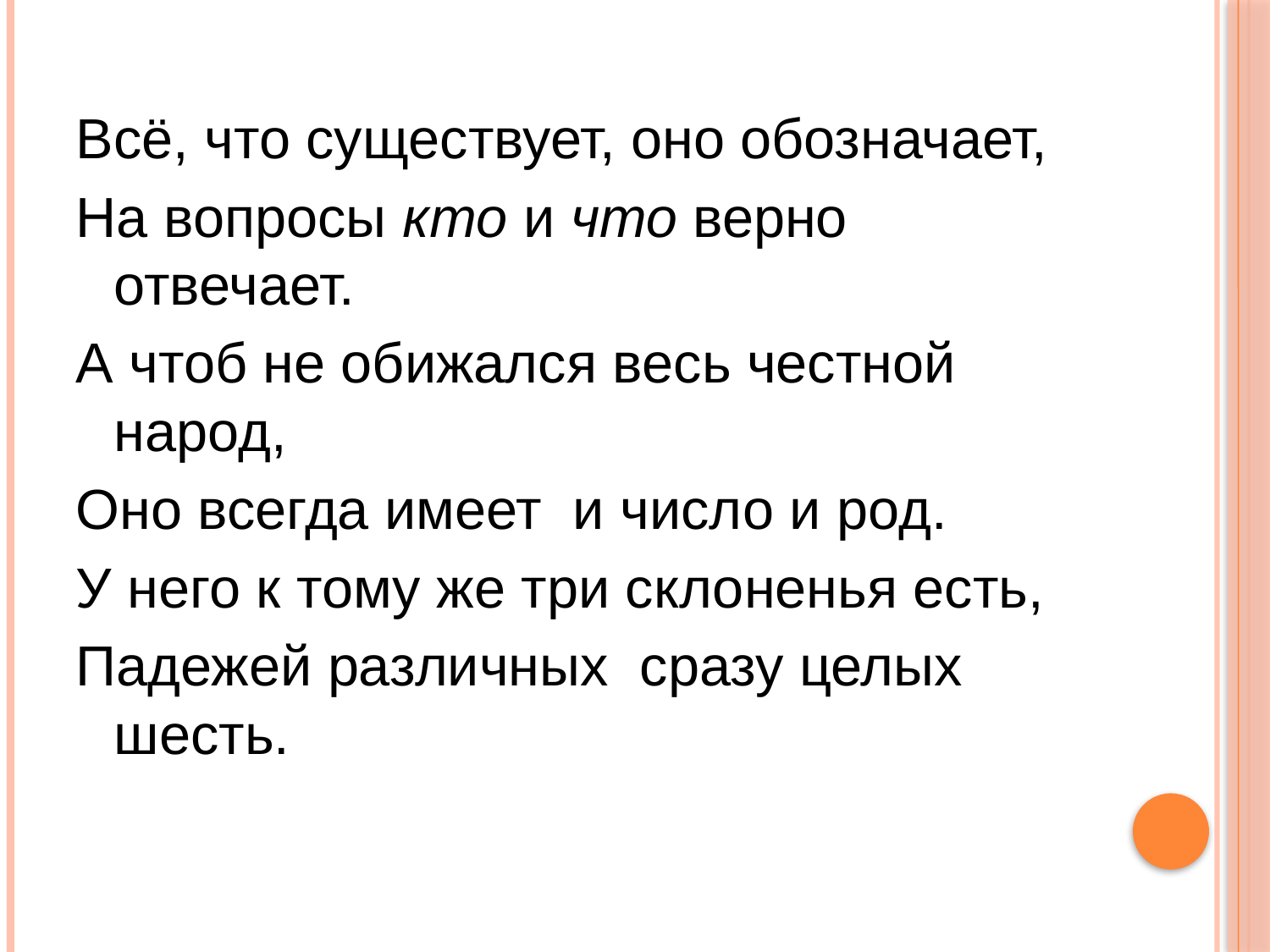

Всё, что существует, оно обозначает,
На вопросы кто и что верно отвечает.
А чтоб не обижался весь честной народ,
Оно всегда имеет  и число и род.
У него к тому же три склоненья есть,
Падежей различных  сразу целых шесть.